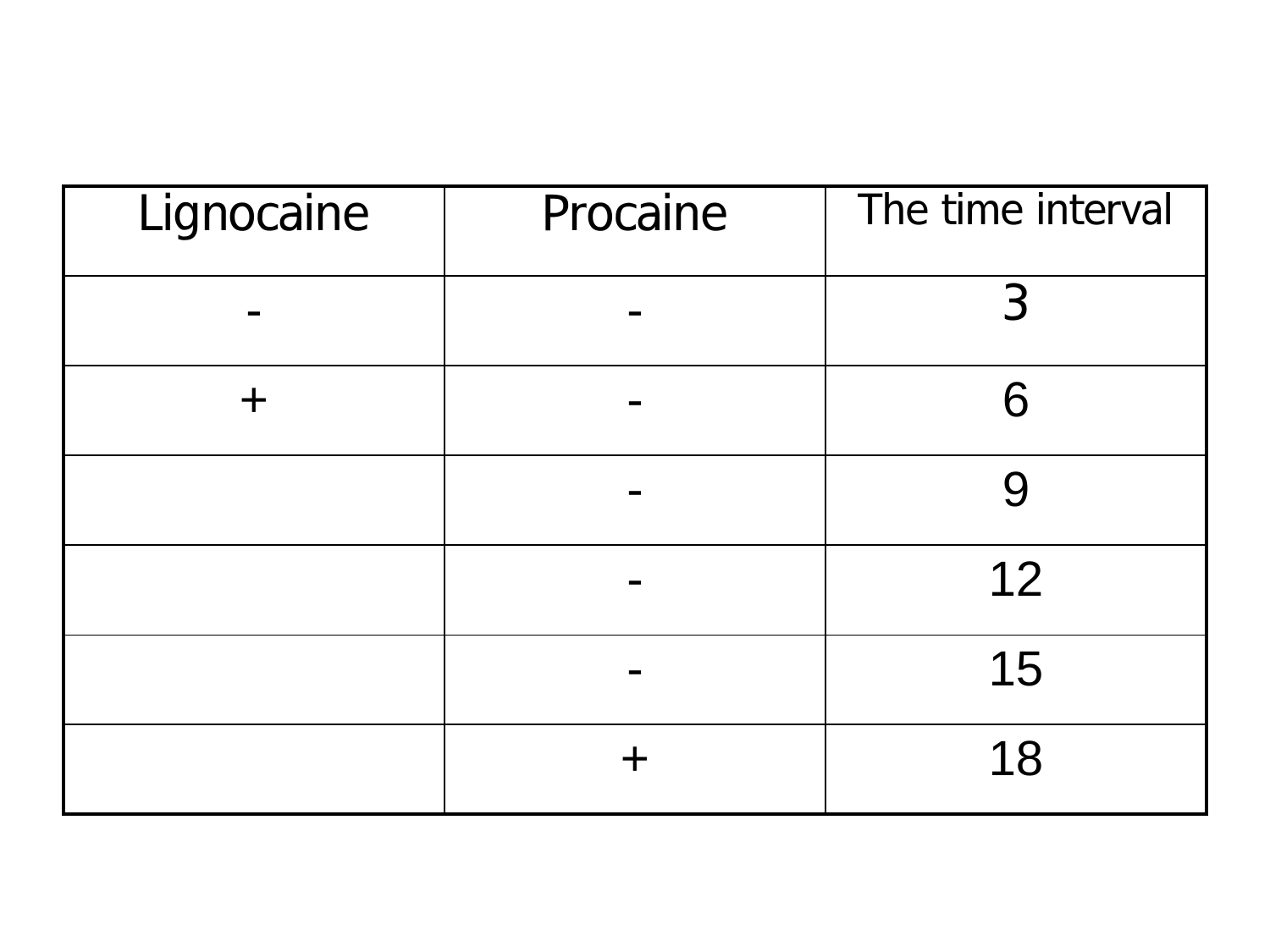

#
| Lignocaine | Procaine | The time interval |
| --- | --- | --- |
| - | - | 3 |
| + | - | 6 |
|  | - | 9 |
|  | - | 12 |
|  | - | 15 |
|  | + | 18 |